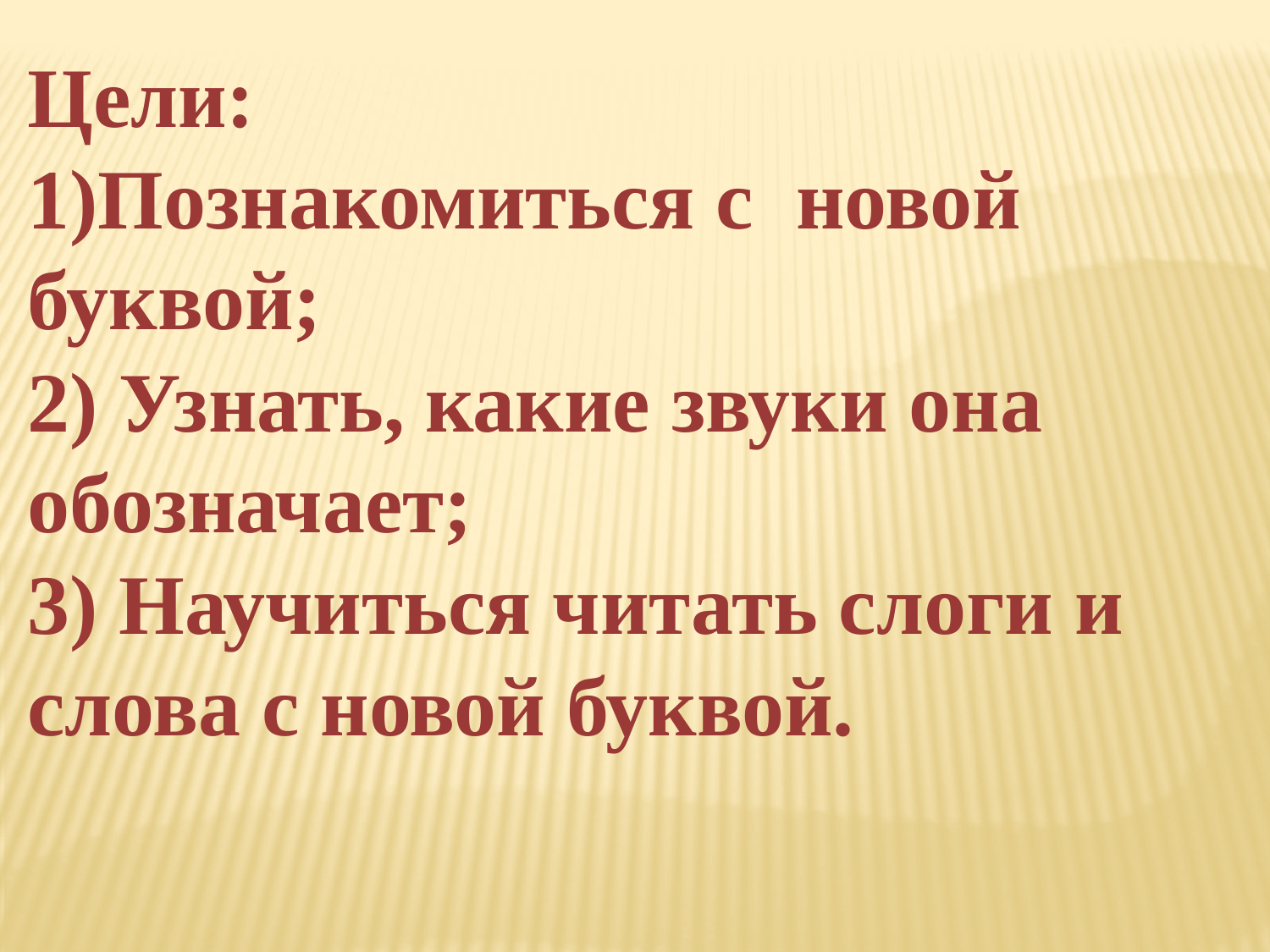

Цели:
1)Познакомиться с  новой буквой;
2) Узнать, какие звуки она обозначает;
3) Научиться читать слоги и слова с новой буквой.